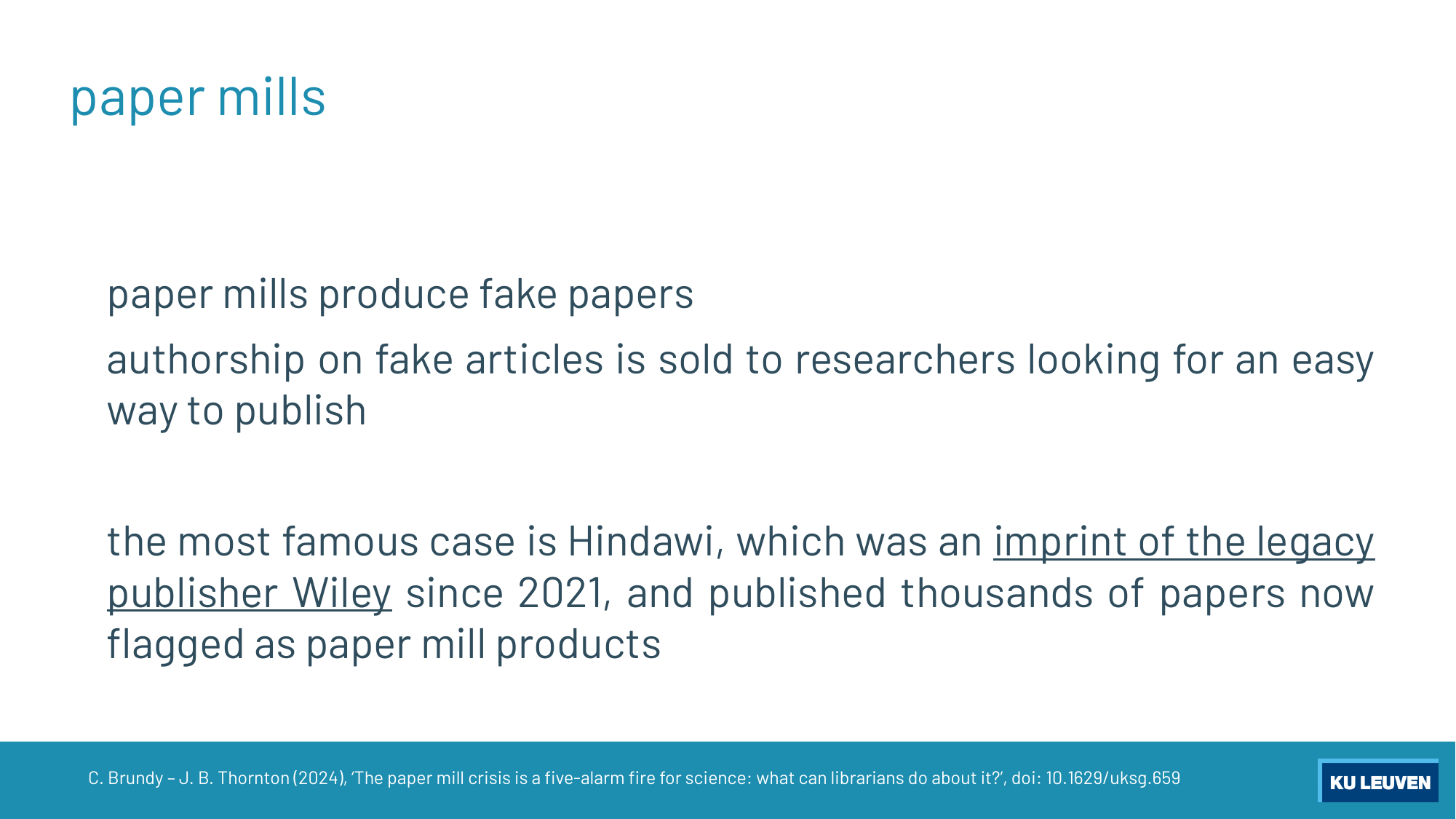

# paper mills

paper mills produce fake papers
authorship on fake articles is sold to researchers looking for an easy way to publish

the most famous case is Hindawi, which was an imprint of the legacy publisher Wiley since 2021, and published thousands of papers now flagged as paper mill products

C. Brundy – J. B. Thornton (2024), ‘The paper mill crisis is a five-alarm fire for science: what can librarians do about it?’, doi: 10.1629/uksg.659